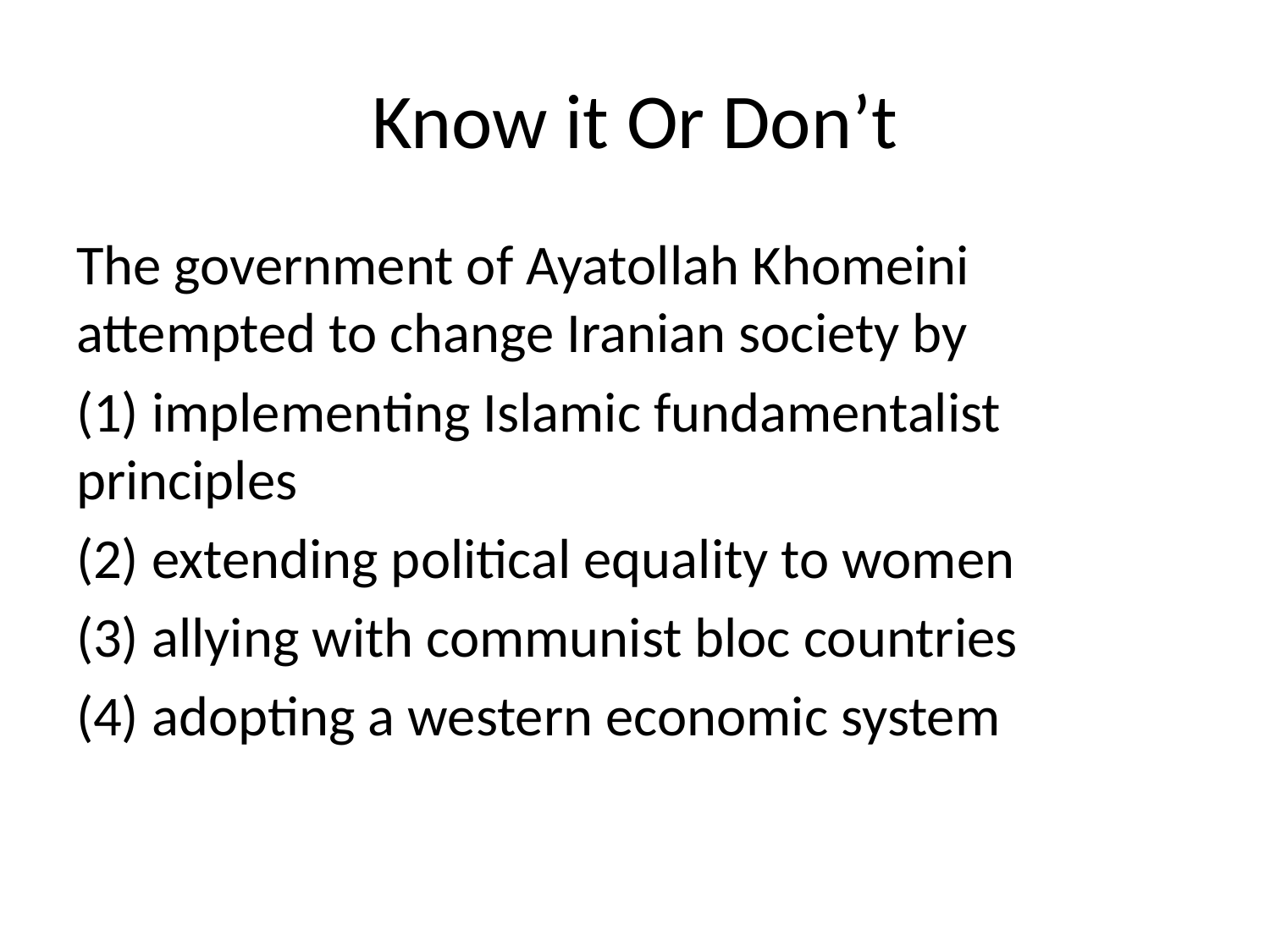

# Know it Or Don’t
The government of Ayatollah Khomeini attempted to change Iranian society by
(1) implementing Islamic fundamentalist principles
(2) extending political equality to women
(3) allying with communist bloc countries
(4) adopting a western economic system